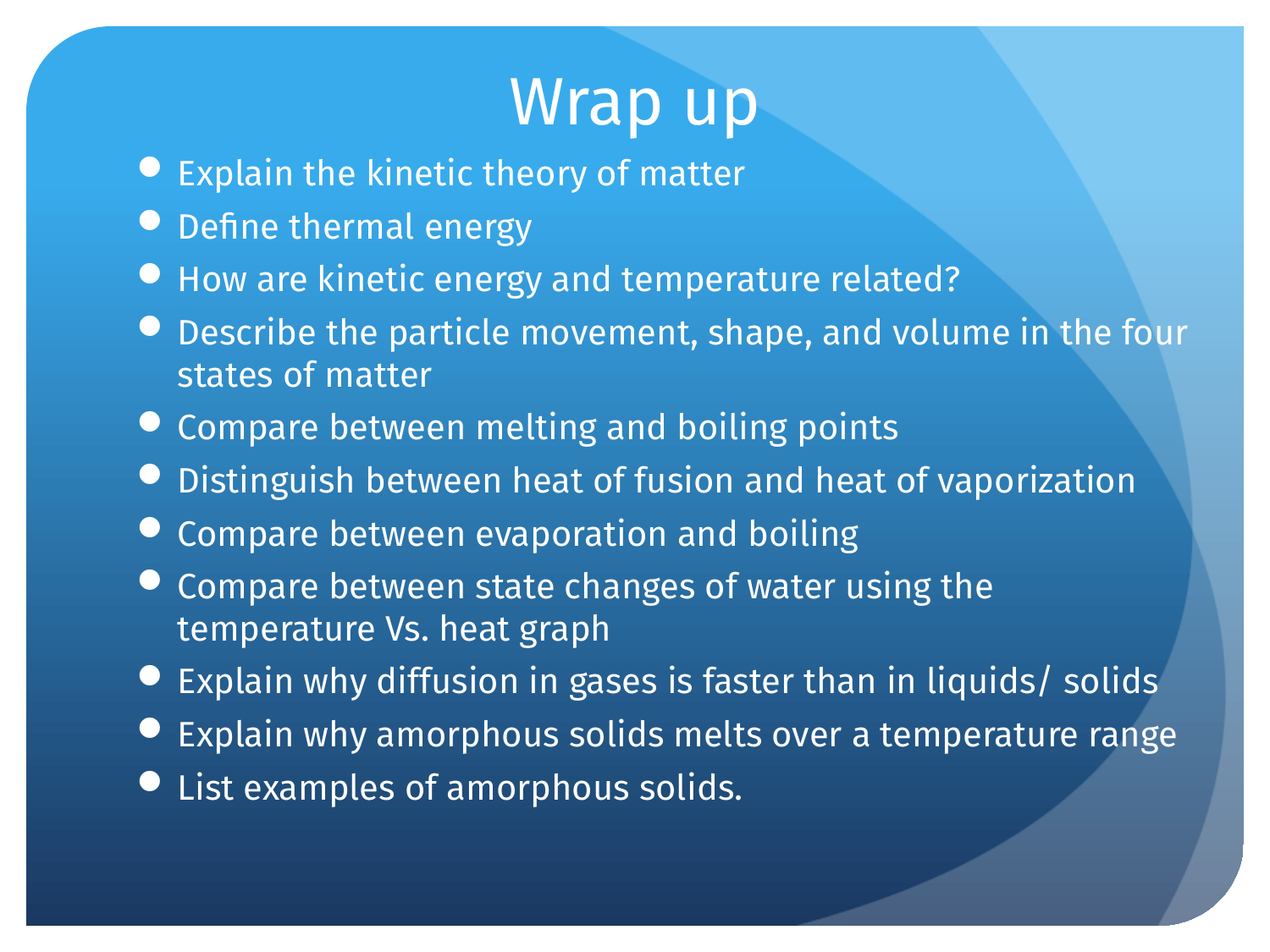

# Wrap up
Explain the kinetic theory of matter
Define thermal energy
How are kinetic energy and temperature related?
Describe the particle movement, shape, and volume in the four states of matter
Compare between melting and boiling points
Distinguish between heat of fusion and heat of vaporization
Compare between evaporation and boiling
Compare between state changes of water using the temperature Vs. heat graph
Explain why diffusion in gases is faster than in liquids/ solids
Explain why amorphous solids melts over a temperature range
List examples of amorphous solids.